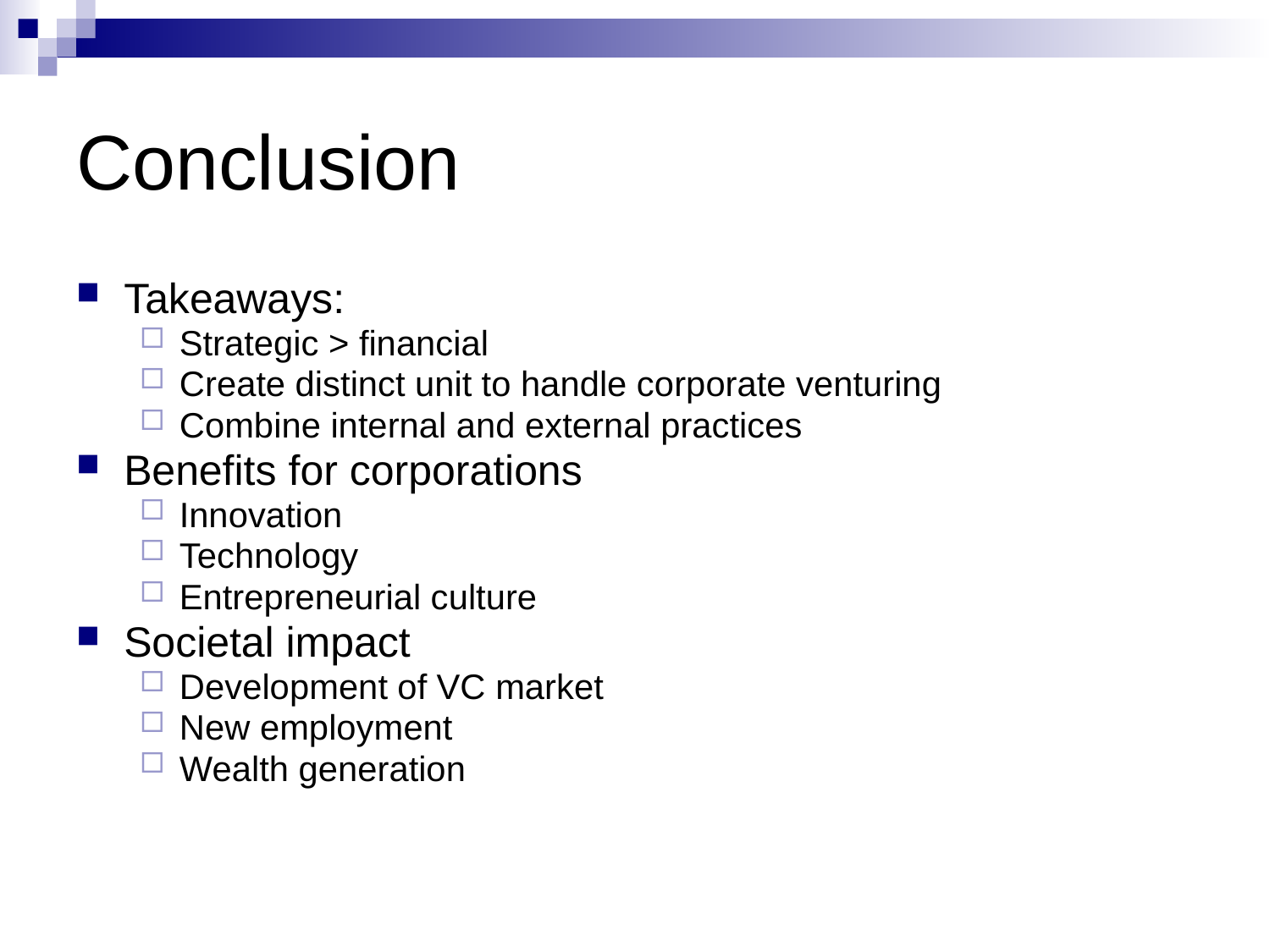

# Conclusion
Takeaways:
Strategic > financial
Create distinct unit to handle corporate venturing
Combine internal and external practices
Benefits for corporations
Innovation
Technology
Entrepreneurial culture
Societal impact
Development of VC market
New employment
Wealth generation